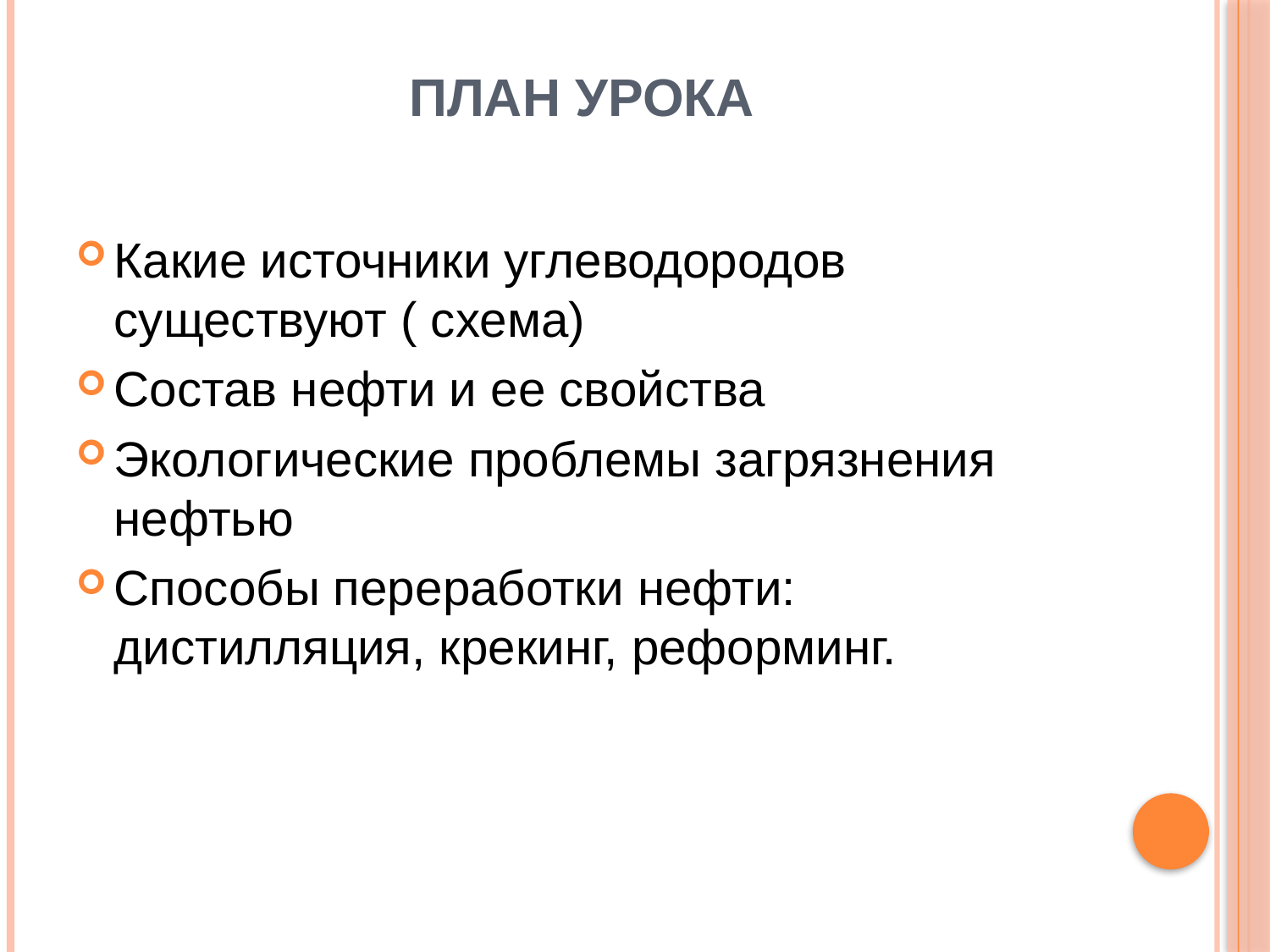

# план урока
Какие источники углеводородов существуют ( схема)
Состав нефти и ее свойства
Экологические проблемы загрязнения нефтью
Способы переработки нефти: дистилляция, крекинг, реформинг.